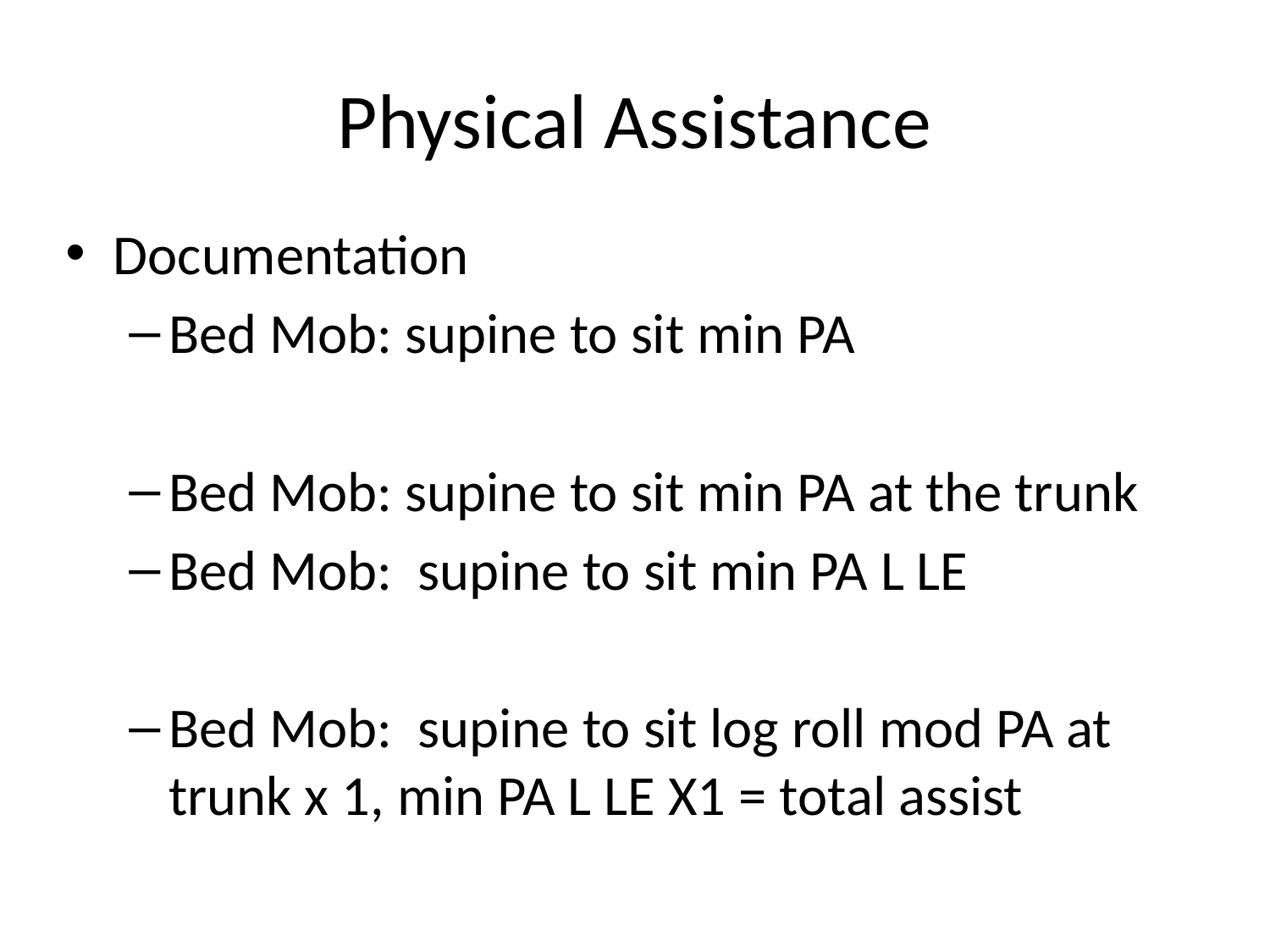

# Physical Assistance
Documentation
Bed Mob: supine to sit min PA

Bed Mob: supine to sit min PA at the trunk
Bed Mob:  supine to sit min PA L LE

Bed Mob:  supine to sit log roll mod PA at trunk x 1, min PA L LE X1 = total assist